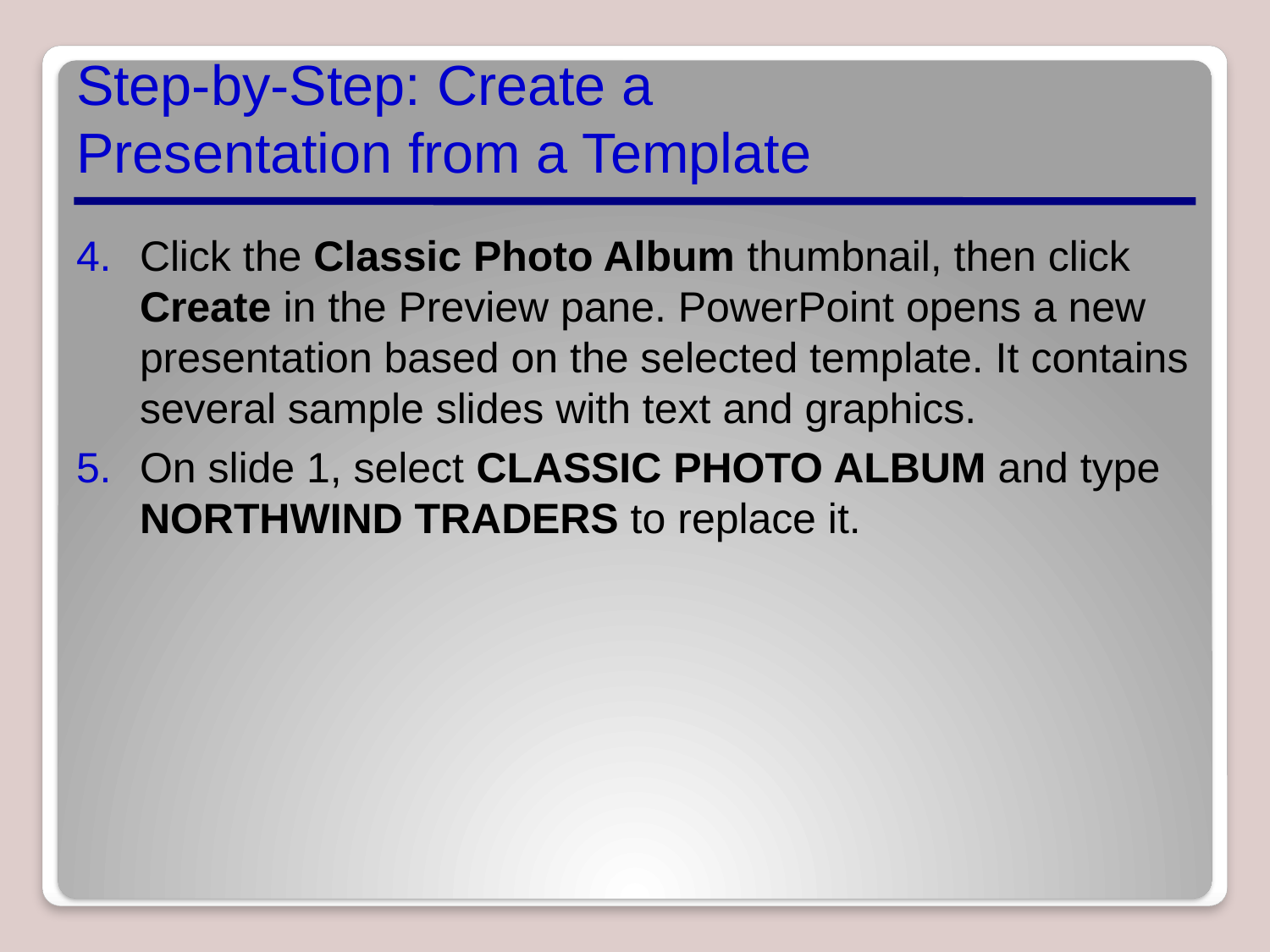

# Step-by-Step: Create a Presentation from a Template
Click the Classic Photo Album thumbnail, then click Create in the Preview pane. PowerPoint opens a new presentation based on the selected template. It contains several sample slides with text and graphics.
On slide 1, select CLASSIC PHOTO ALBUM and type NORTHWIND TRADERS to replace it.